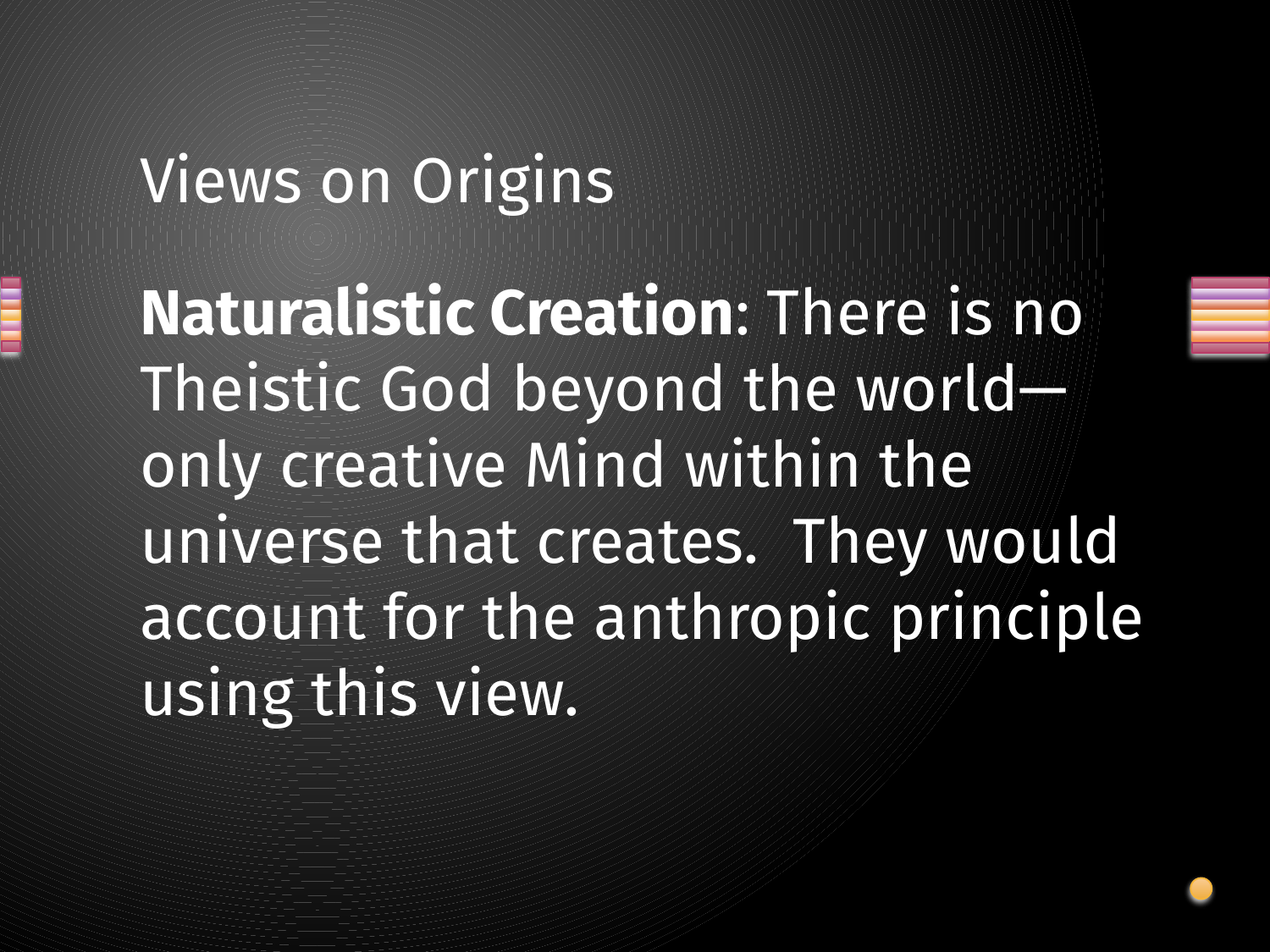

# Views on Origins

Naturalistic Creation: There is no Theistic God beyond the world—only creative Mind within the universe that creates.  They would account for the anthropic principle using this view.